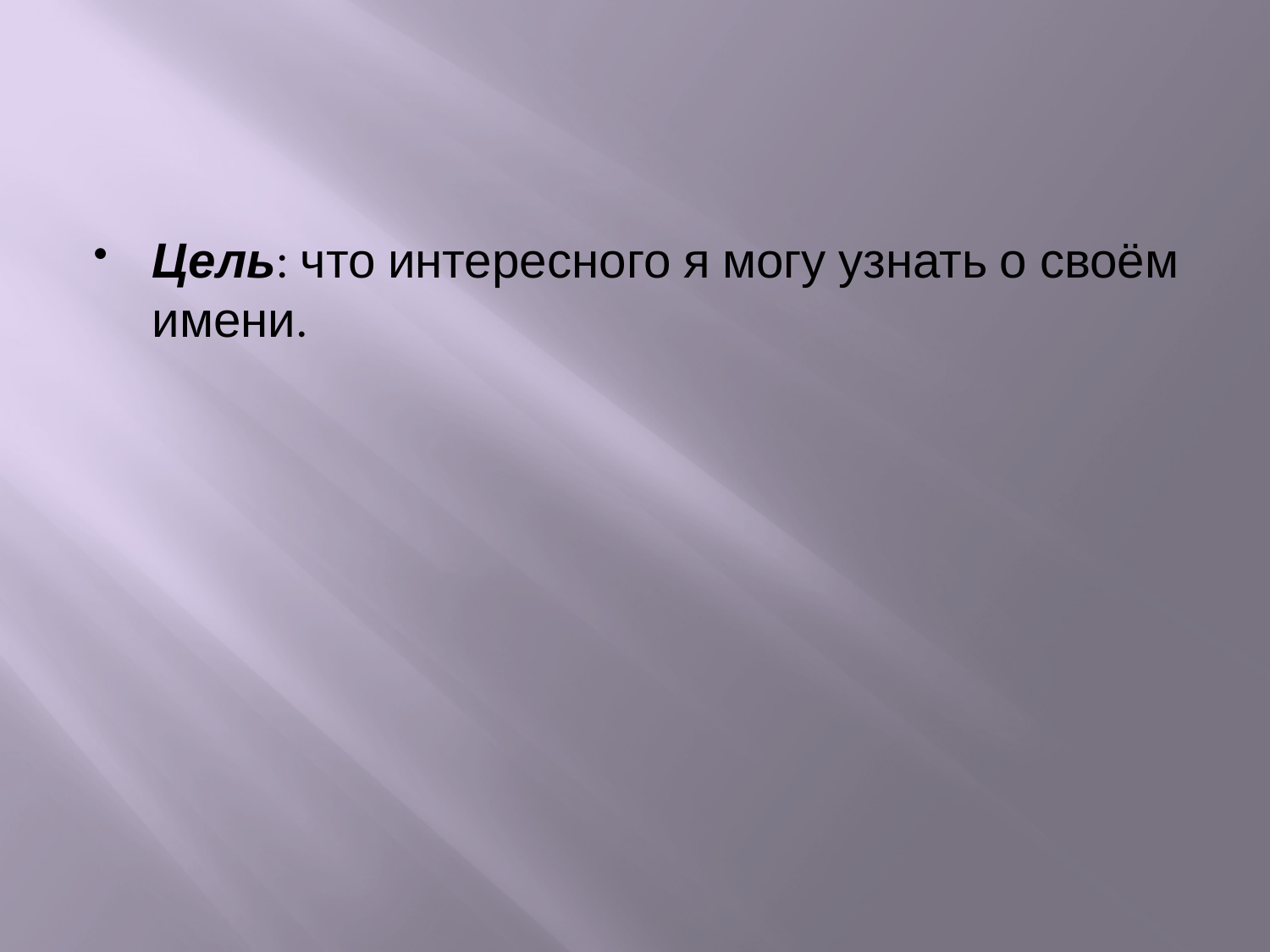

#
Цель: что интересного я могу узнать о своём имени.